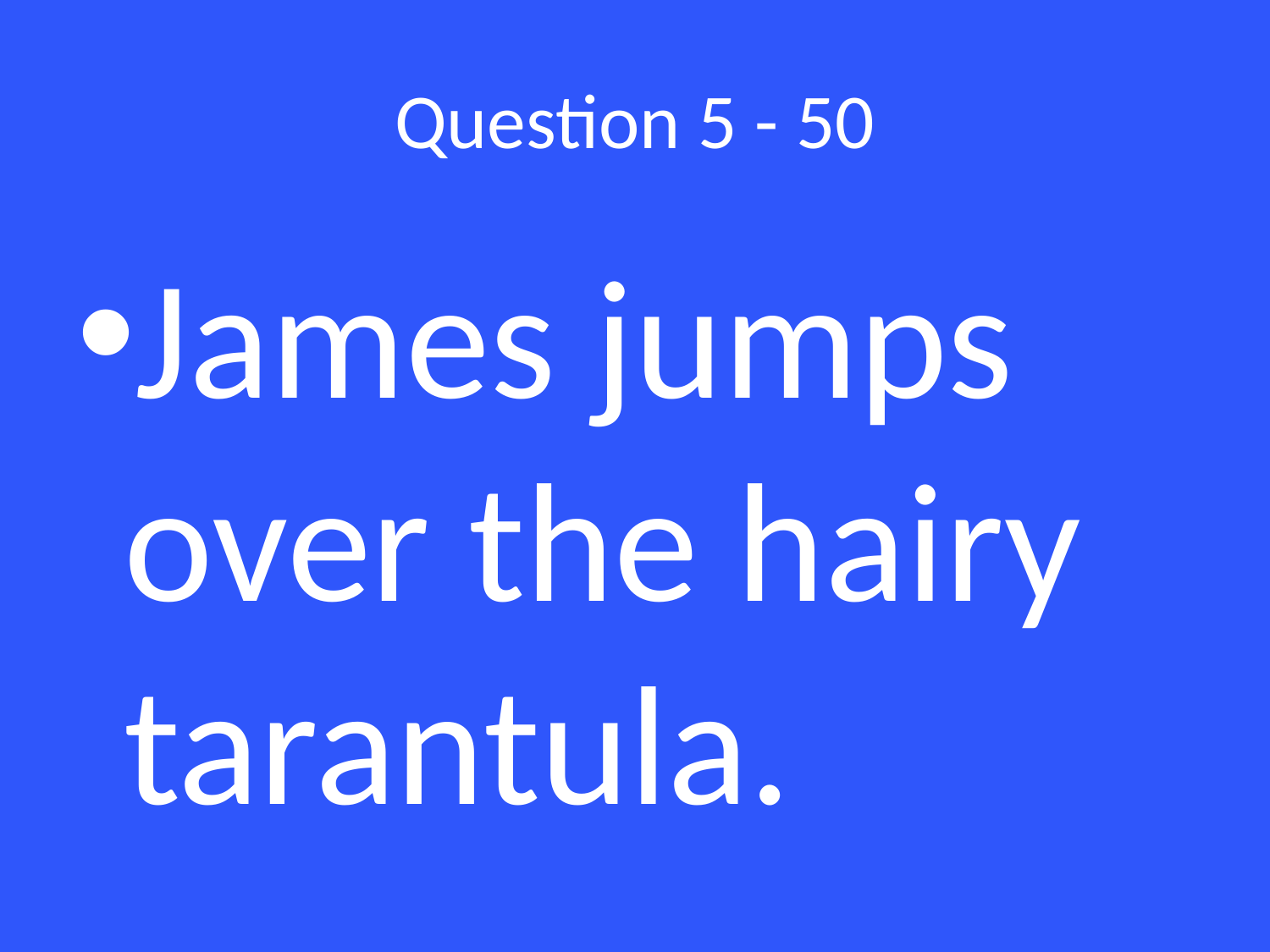

# Question 5 - 50
James jumps over the hairy tarantula.